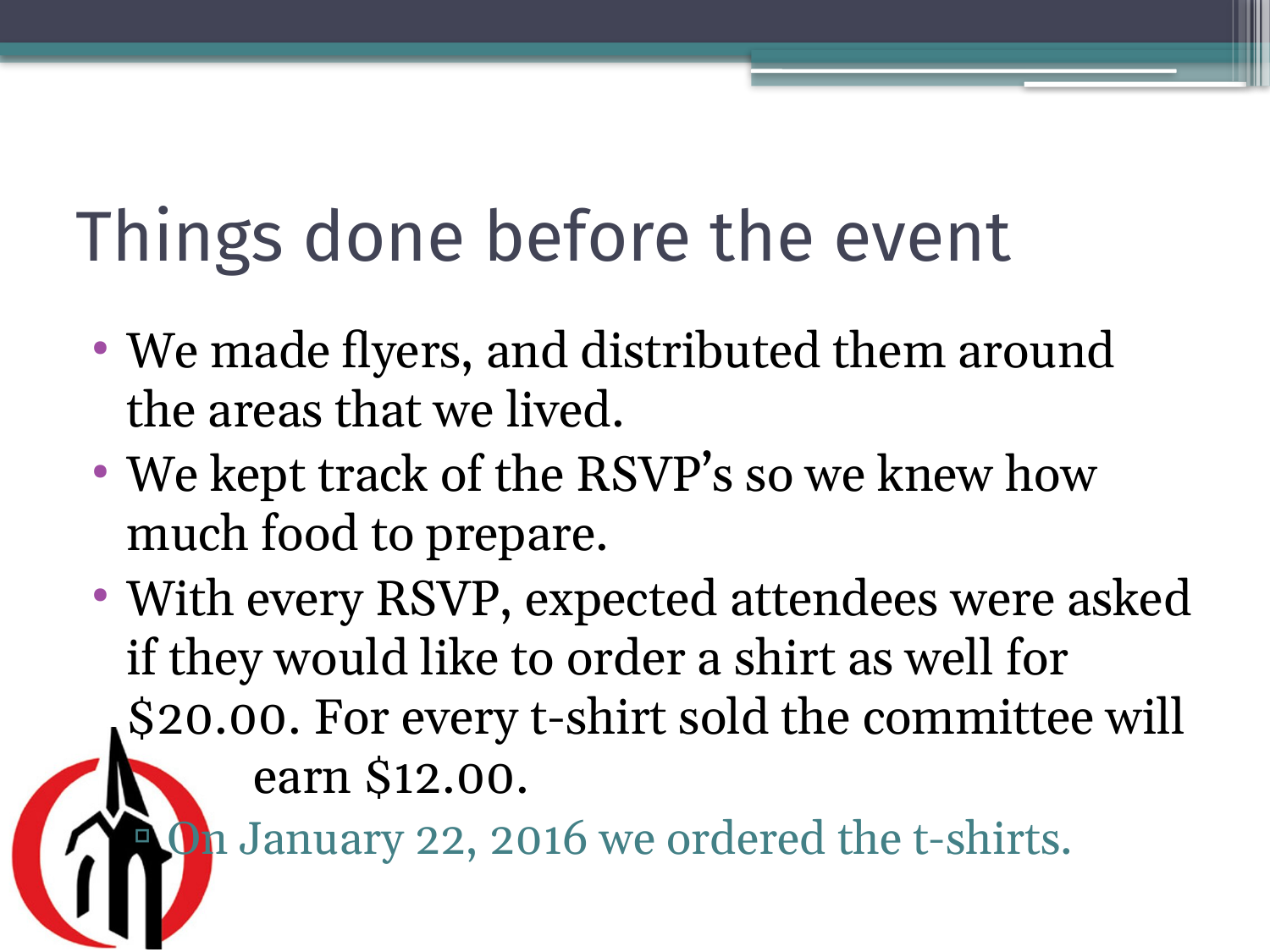

# Things done before the event
We made flyers, and distributed them around the areas that we lived.
We kept track of the RSVP’s so we knew how much food to prepare.
With every RSVP, expected attendees were asked if they would like to order a shirt as well for $20.00. For every t-shirt sold the committee will 	earn $12.00.
On January 22, 2016 we ordered the t-shirts.